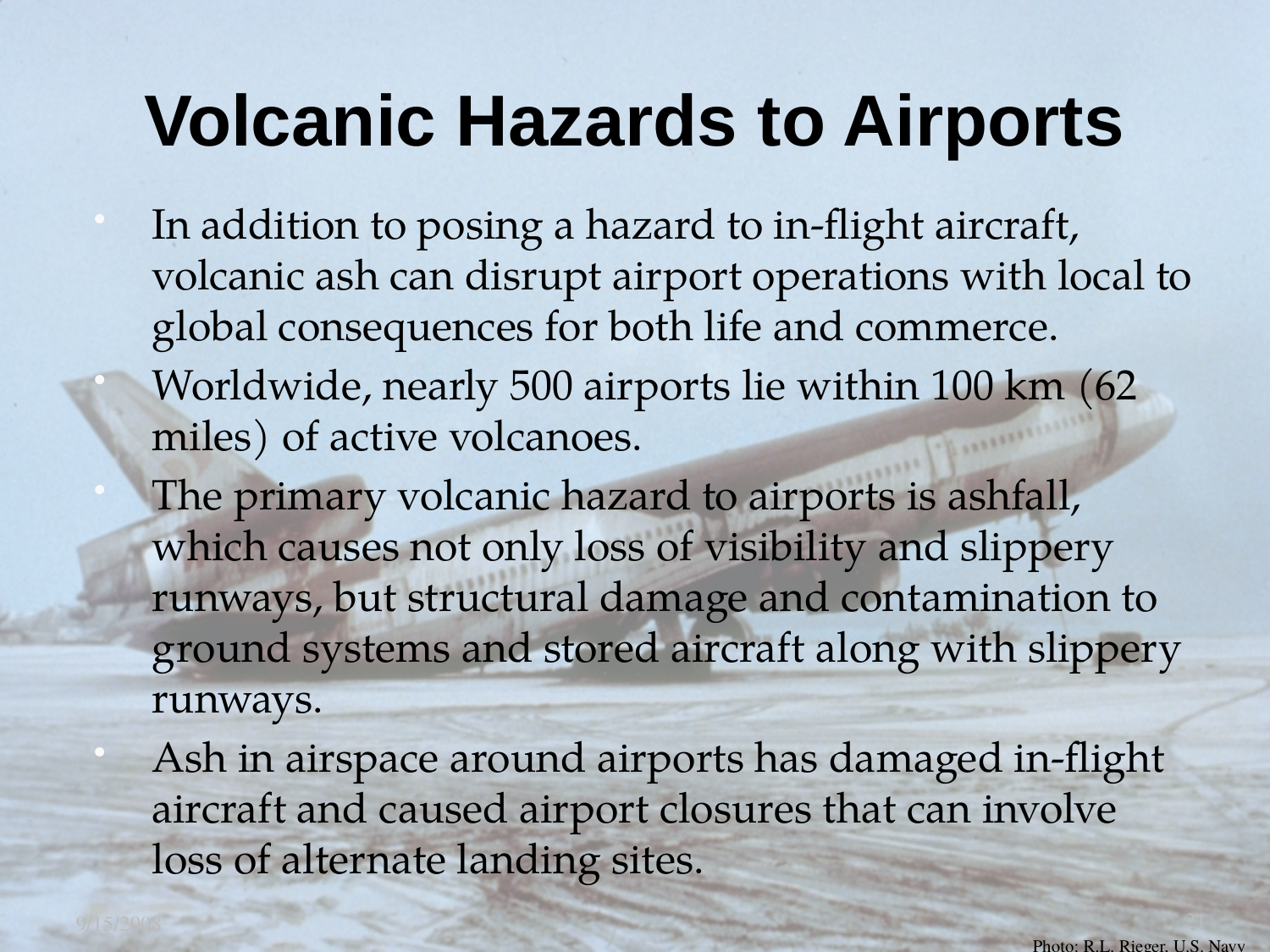

# Volcanic Hazards to Airports
In addition to posing a hazard to in-flight aircraft,   volcanic ash can disrupt airport operations with local to global consequences for both life and commerce.
Worldwide, nearly 500 airports lie within 100 km (62 miles) of active volcanoes.
The primary volcanic hazard to airports is ashfall, which causes not only loss of visibility and slippery runways, but structural damage and contamination to ground systems and stored aircraft along with slippery runways.
Ash in airspace around airports has damaged in-flight aircraft and caused airport closures that can involve loss of alternate landing sites.
9/15/2008
21
Photo: R.L. Rieger, U.S. Navy